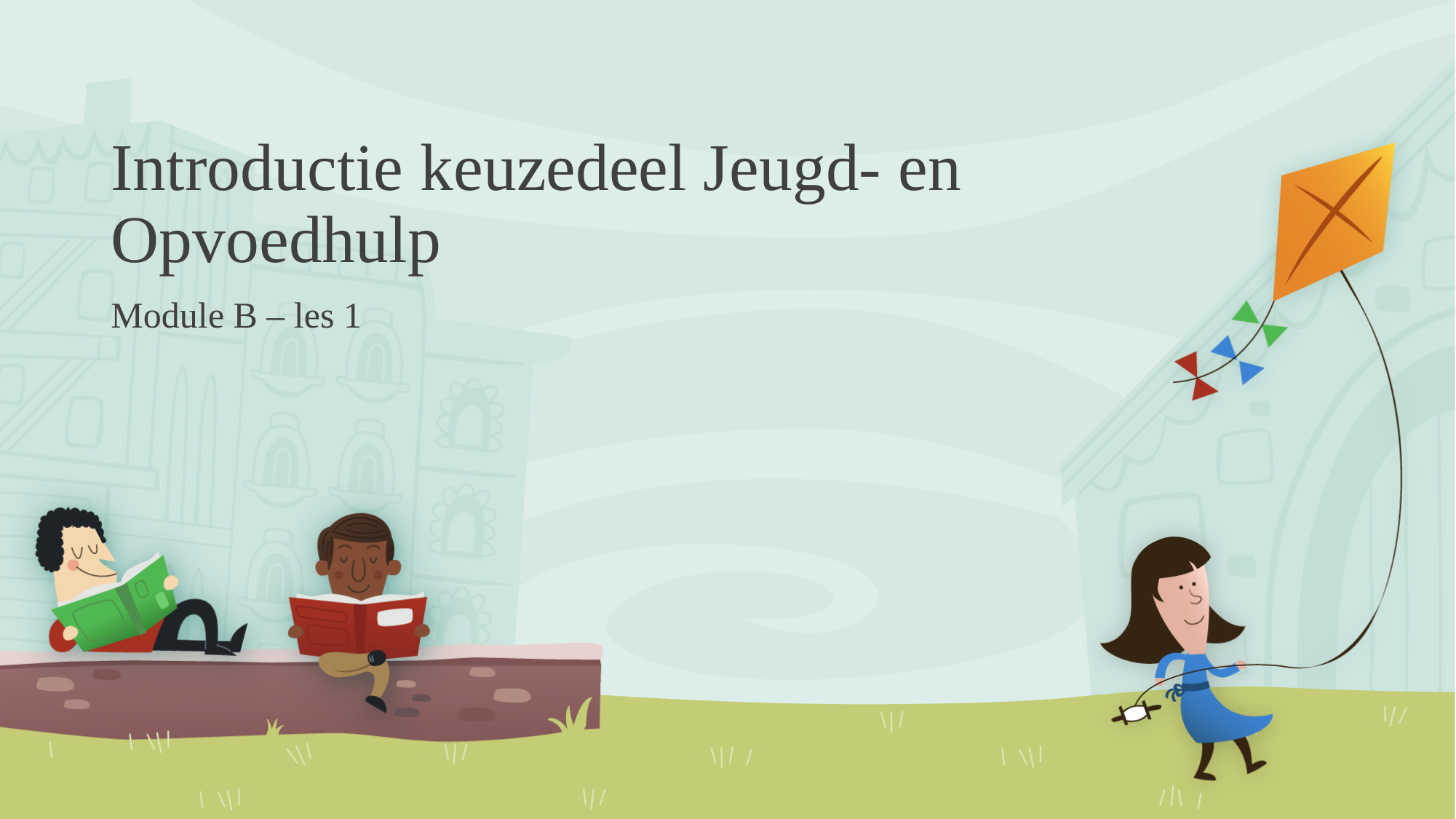

# Introductie keuzedeel Jeugd- en Opvoedhulp
Module B – les 1